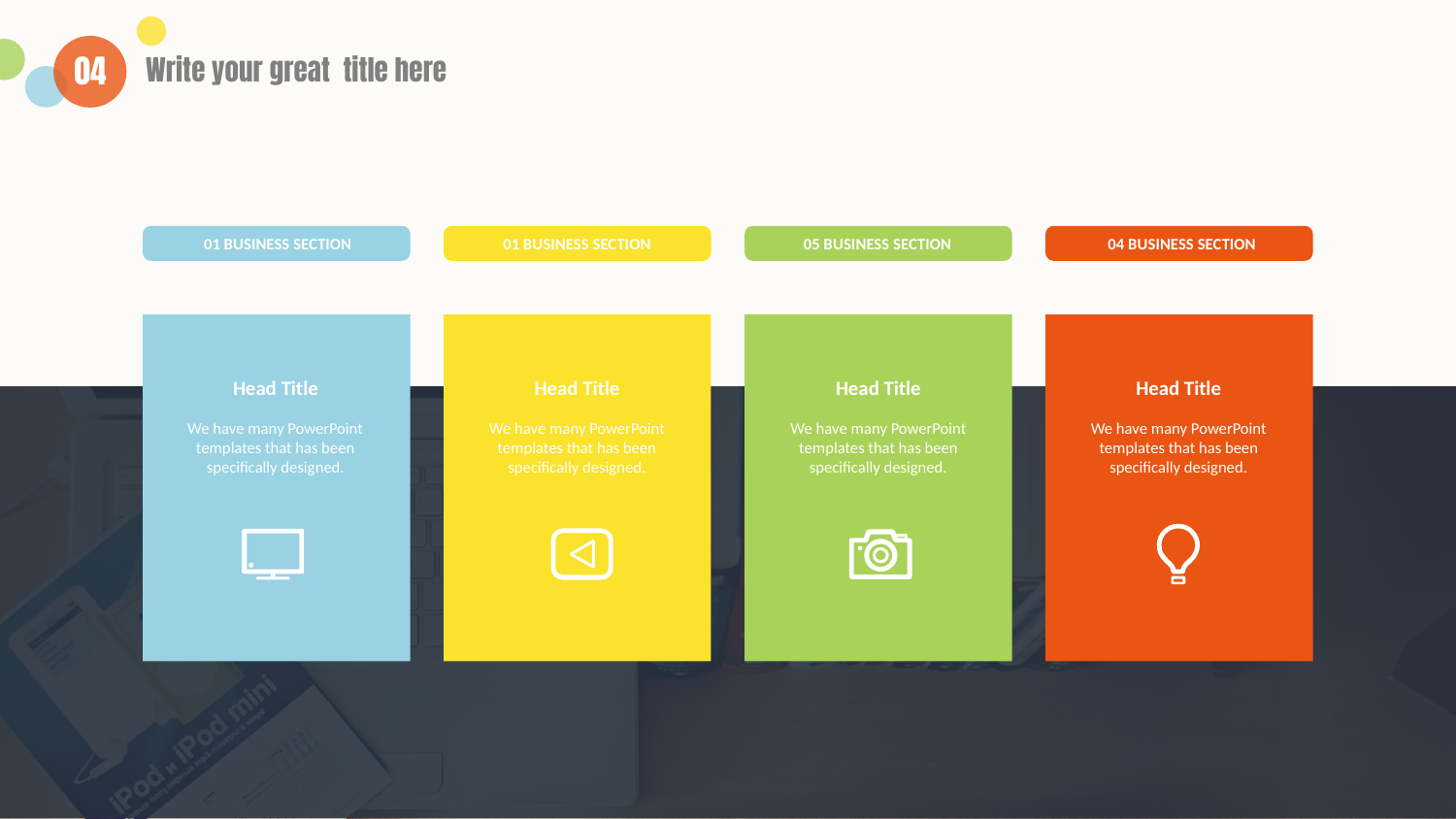

04
Write your great  title here

01 BUSINESS SECTION
01 BUSINESS SECTION
05 BUSINESS SECTION
04 BUSINESS SECTION

Head Title

We have many PowerPoint templates that has been specifically designed.
Head Title

We have many PowerPoint templates that has been specifically designed.
Head Title

We have many PowerPoint templates that has been specifically designed.
Head Title

We have many PowerPoint templates that has been specifically designed.